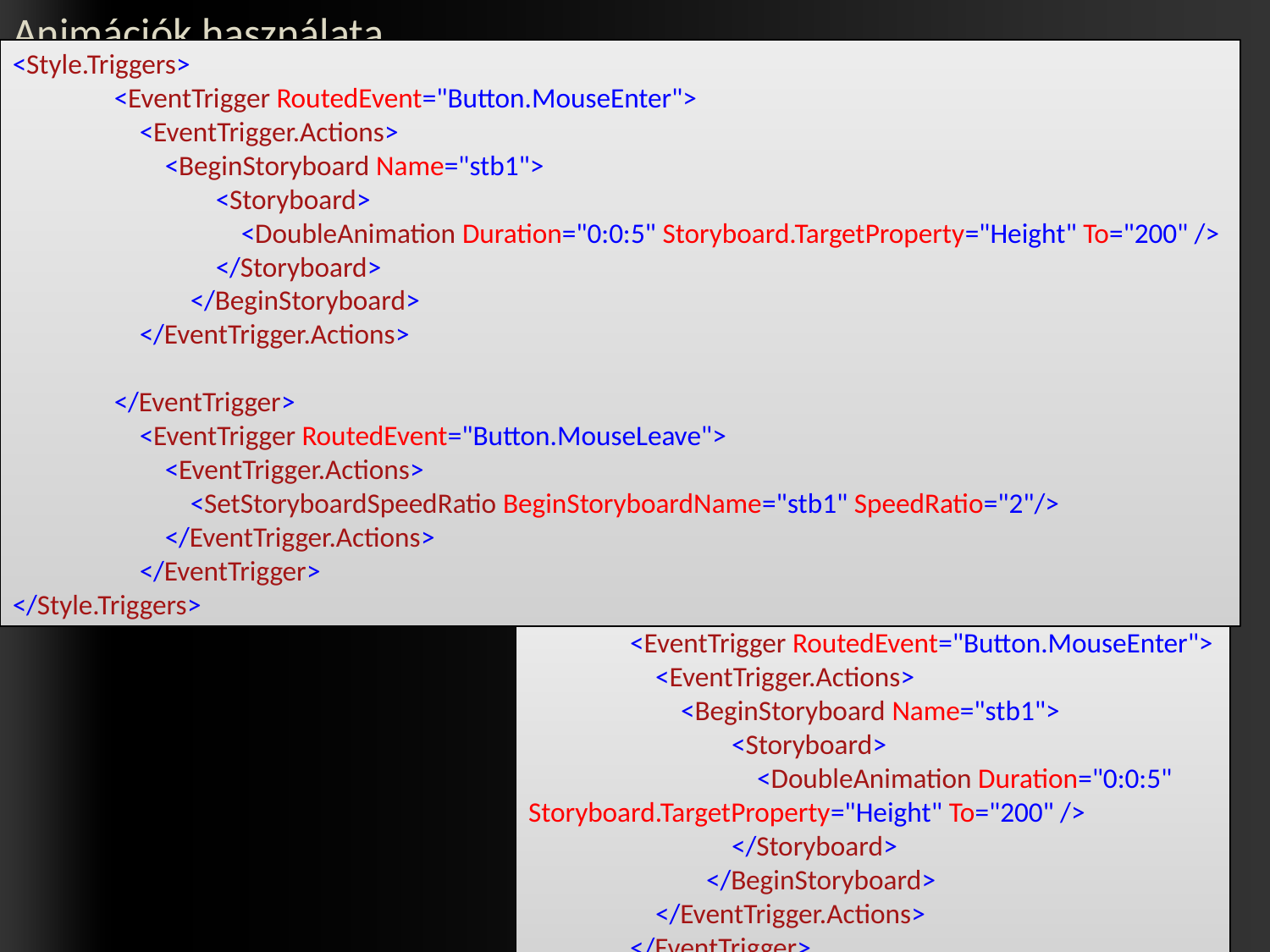

# Animációk használata
<Style.Triggers>
                <EventTrigger RoutedEvent="Button.MouseEnter">
                    <EventTrigger.Actions>
                        <BeginStoryboard Name="stb1">
                                <Storyboard>
                                    <DoubleAnimation Duration="0:0:5" Storyboard.TargetProperty="Height" To="200" />
                                </Storyboard>
                            </BeginStoryboard>
                    </EventTrigger.Actions>

                </EventTrigger>
                    <EventTrigger RoutedEvent="Button.MouseLeave">
                        <EventTrigger.Actions>
                            <SetStoryboardSpeedRatio BeginStoryboardName="stb1" SpeedRatio="2"/>
                        </EventTrigger.Actions>
                    </EventTrigger>
</Style.Triggers>
	A WPF-ben lévő animációk segítségével egy property tulajdonságát változottjuk meghatározott időegység alatt.
	Látványos vizuális effekteket adhatunk hozzá az alkalmazásunkhoz, a segítségével.

<Style.Triggers>
                <EventTrigger RoutedEvent="Button.MouseEnter">
                    <EventTrigger.Actions>
                        <BeginStoryboard Name="stb1">
                                <Storyboard>
                                    <DoubleAnimation Duration="0:0:5" Storyboard.TargetProperty="Height" To="200" />
                                </Storyboard>
                            </BeginStoryboard>
                    </EventTrigger.Actions>
                </EventTrigger>
</Style.Triggers>